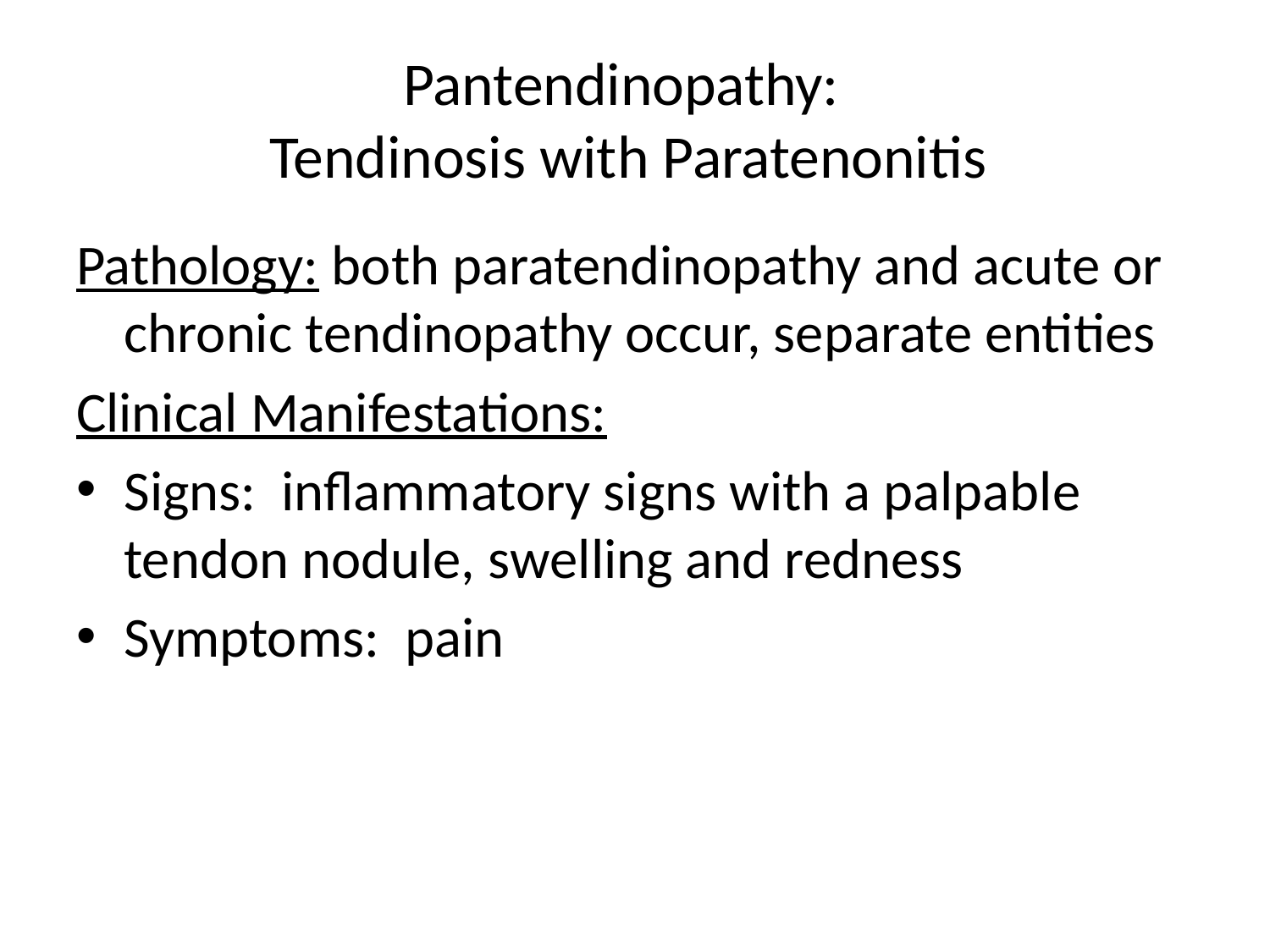

# Pantendinopathy: Tendinosis with Paratenonitis
Pathology: both paratendinopathy and acute or chronic tendinopathy occur, separate entities
Clinical Manifestations:
Signs:  inflammatory signs with a palpable tendon nodule, swelling and redness
Symptoms:  pain